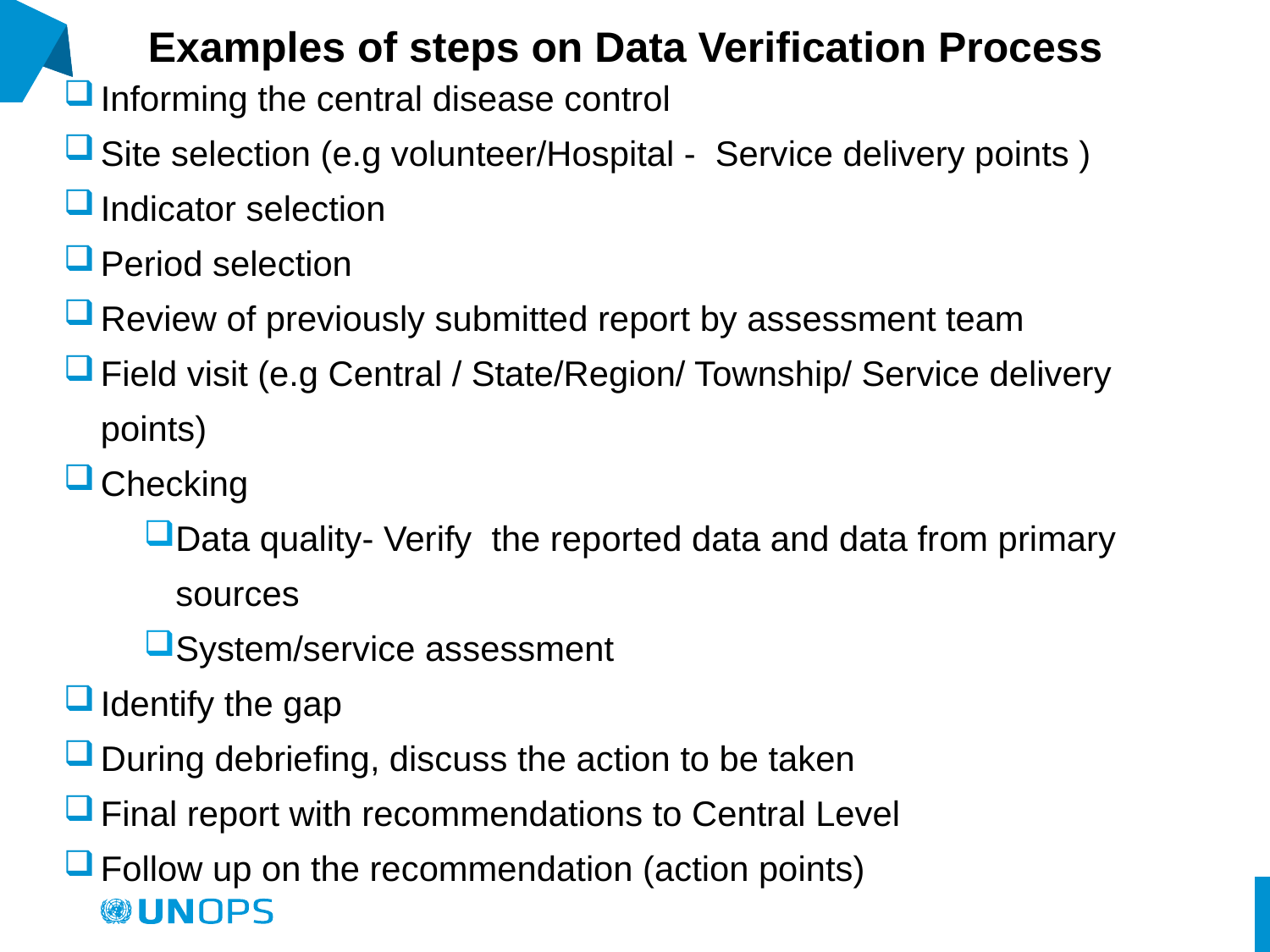

# Examples of steps on Data Verification Process
Informing the central disease control
Site selection (e.g volunteer/Hospital -  Service delivery points )
Indicator selection
Period selection
Review of previously submitted report by assessment team
Field visit (e.g Central / State/Region/ Township/ Service delivery points)
Checking
Data quality- Verify  the reported data and data from primary  sources
System/service assessment
Identify the gap
During debriefing, discuss the action to be taken
Final report with recommendations to Central Level
Follow up on the recommendation (action points)